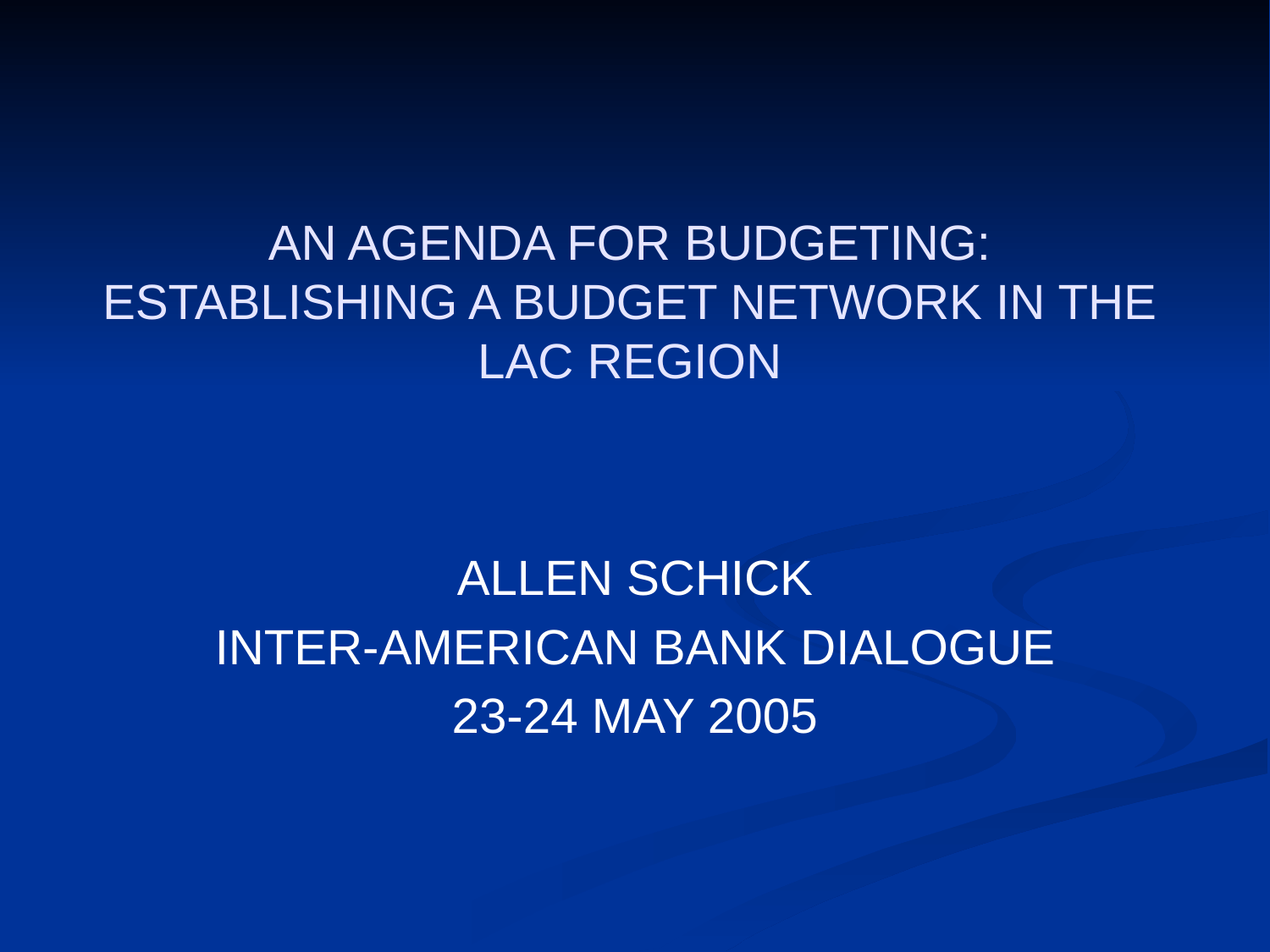

# AN AGENDA FOR BUDGETING: ESTABLISHING A BUDGET NETWORK IN THE LAC REGION
ALLEN SCHICK
INTER-AMERICAN BANK DIALOGUE
23-24 MAY 2005